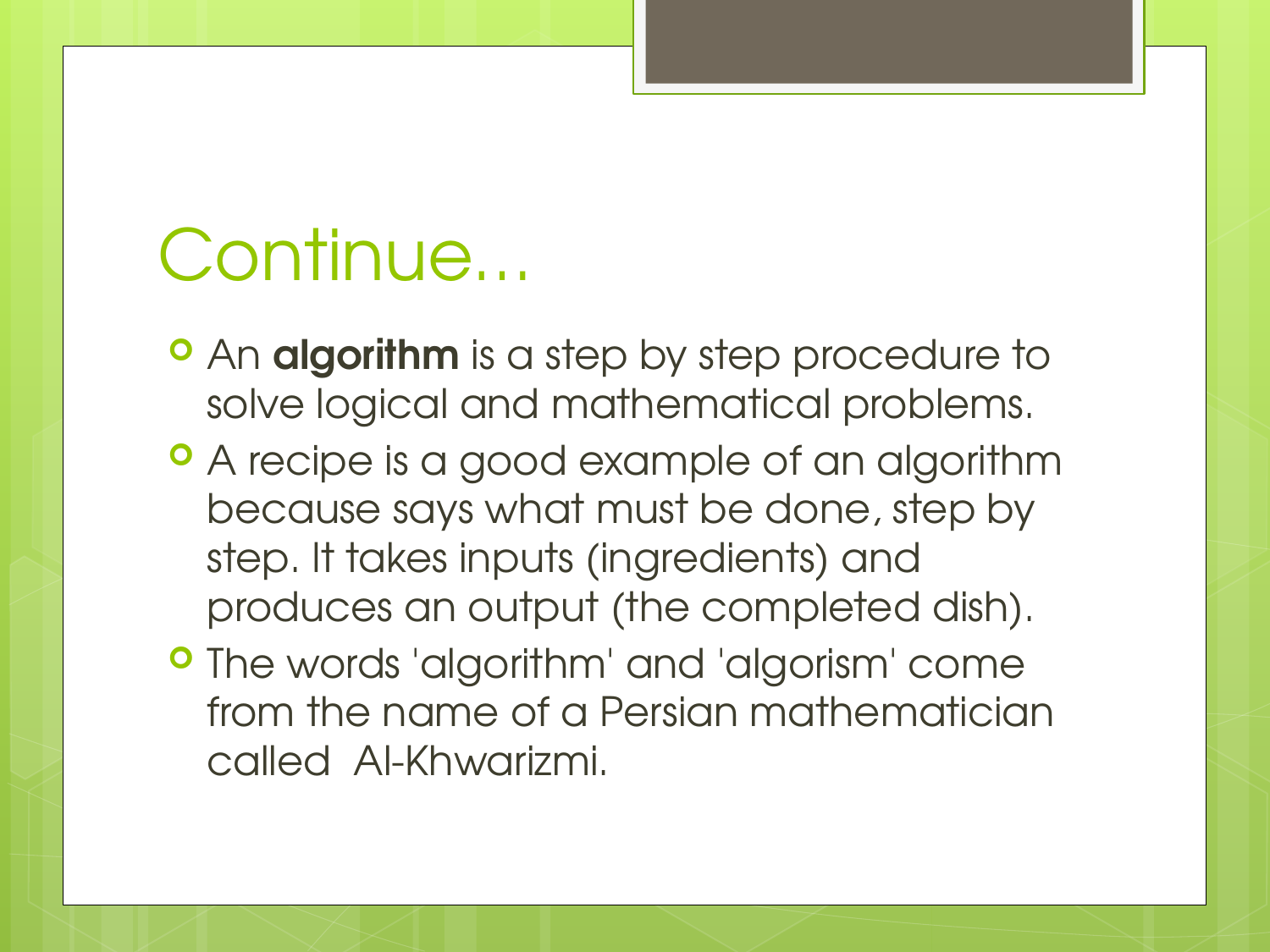

# Continue…
An algorithm is a step by step procedure to solve logical and mathematical problems.
A recipe is a good example of an algorithm because says what must be done, step by step. It takes inputs (ingredients) and produces an output (the completed dish).
The words 'algorithm' and 'algorism' come from the name of a Persian mathematician called  Al-Khwarizmi.